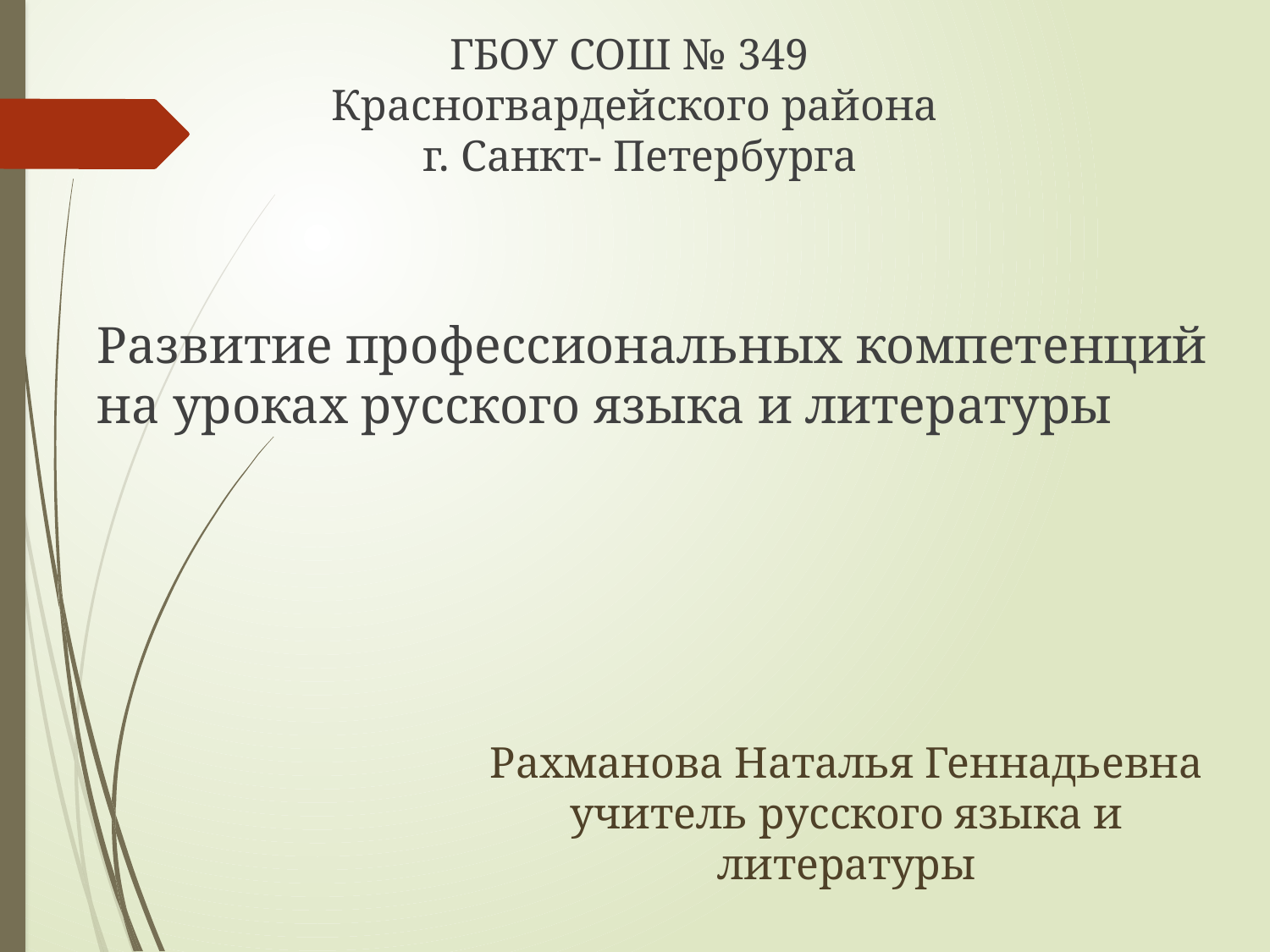

ГБОУ СОШ № 349
Красногвардейского района
 г. Санкт- Петербурга
# Развитие профессиональных компетенций на уроках русского языка и литературы
Рахманова Наталья Геннадьевна
учитель русского языка и литературы